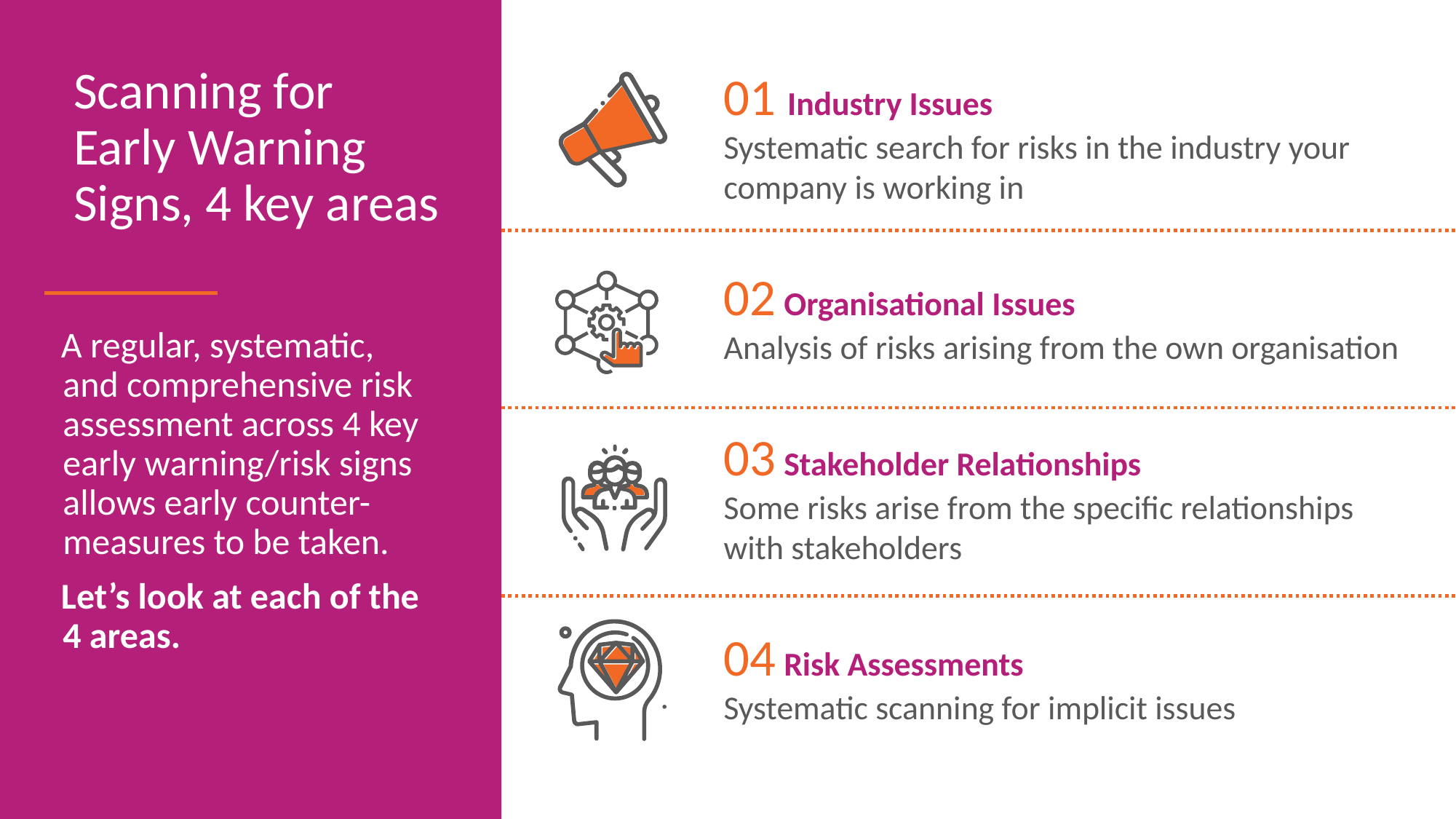

Scanning for Early Warning Signs, 4 key areas
01 Industry Issues
Systematic search for risks in the industry your company is working in

02 Organisational Issues
Analysis of risks arising from the own organisation

03 Stakeholder Relationships
Some risks arise from the specific relationships with stakeholders

04 Risk Assessments
Systematic scanning for implicit issues

A regular, systematic, and comprehensive risk assessment across 4 key early warning/risk signs allows early counter-measures to be taken.
Let’s look at each of the 4 areas.